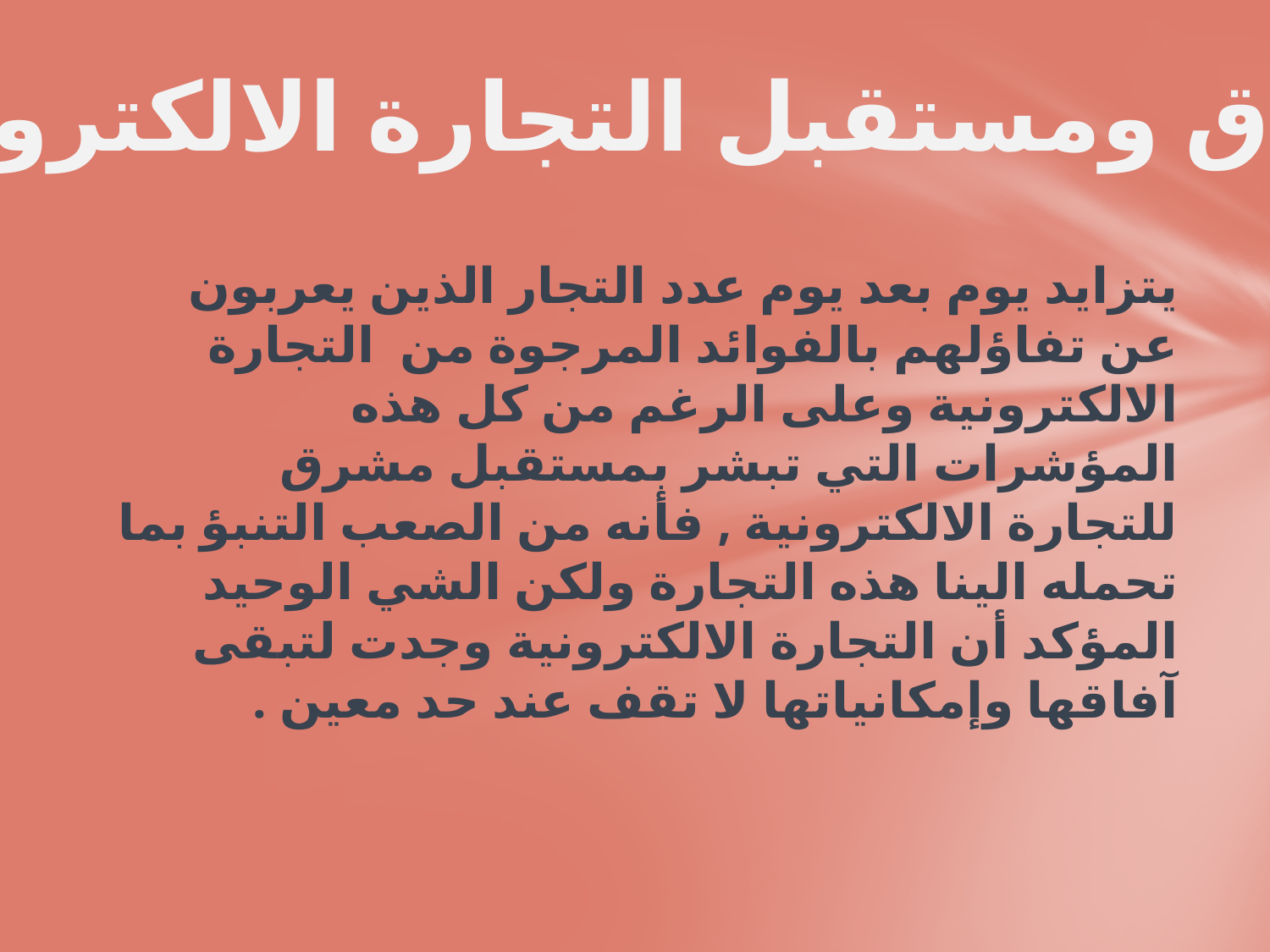

أفاق ومستقبل التجارة الالكترونية
يتزايد يوم بعد يوم عدد التجار الذين يعربون عن تفاؤلهم بالفوائد المرجوة من  التجارة الالكترونية وعلى الرغم من كل هذه المؤشرات التي تبشر بمستقبل مشرق للتجارة الالكترونية , فأنه من الصعب التنبؤ بما تحمله الينا هذه التجارة ولكن الشي الوحيد المؤكد أن التجارة الالكترونية وجدت لتبقى آفاقها وإمكانياتها لا تقف عند حد معين .